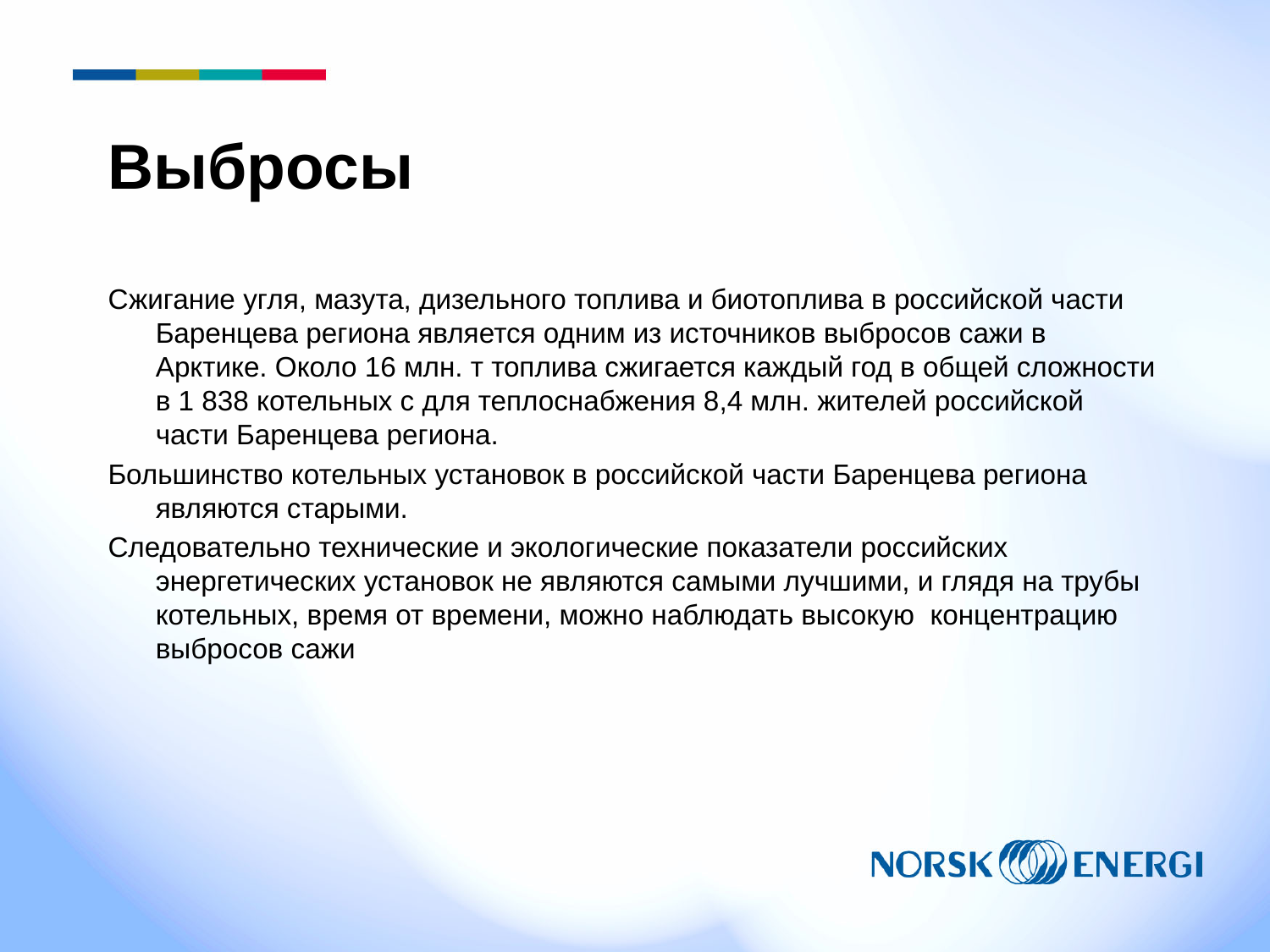

# Выбросы
Сжигание угля, мазута, дизельного топлива и биотоплива в российской части Баренцева региона является одним из источников выбросов сажи в Арктике. Около 16 млн. т топлива сжигается каждый год в общей сложности в 1 838 котельных с для теплоснабжения 8,4 млн. жителей российской части Баренцева региона.
Большинство котельных установок в российской части Баренцева региона являются старыми.
Следовательно технические и экологические показатели российских энергетических установок не являются самыми лучшими, и глядя на трубы котельных, время от времени, можно наблюдать высокую  концентрацию выбросов сажи